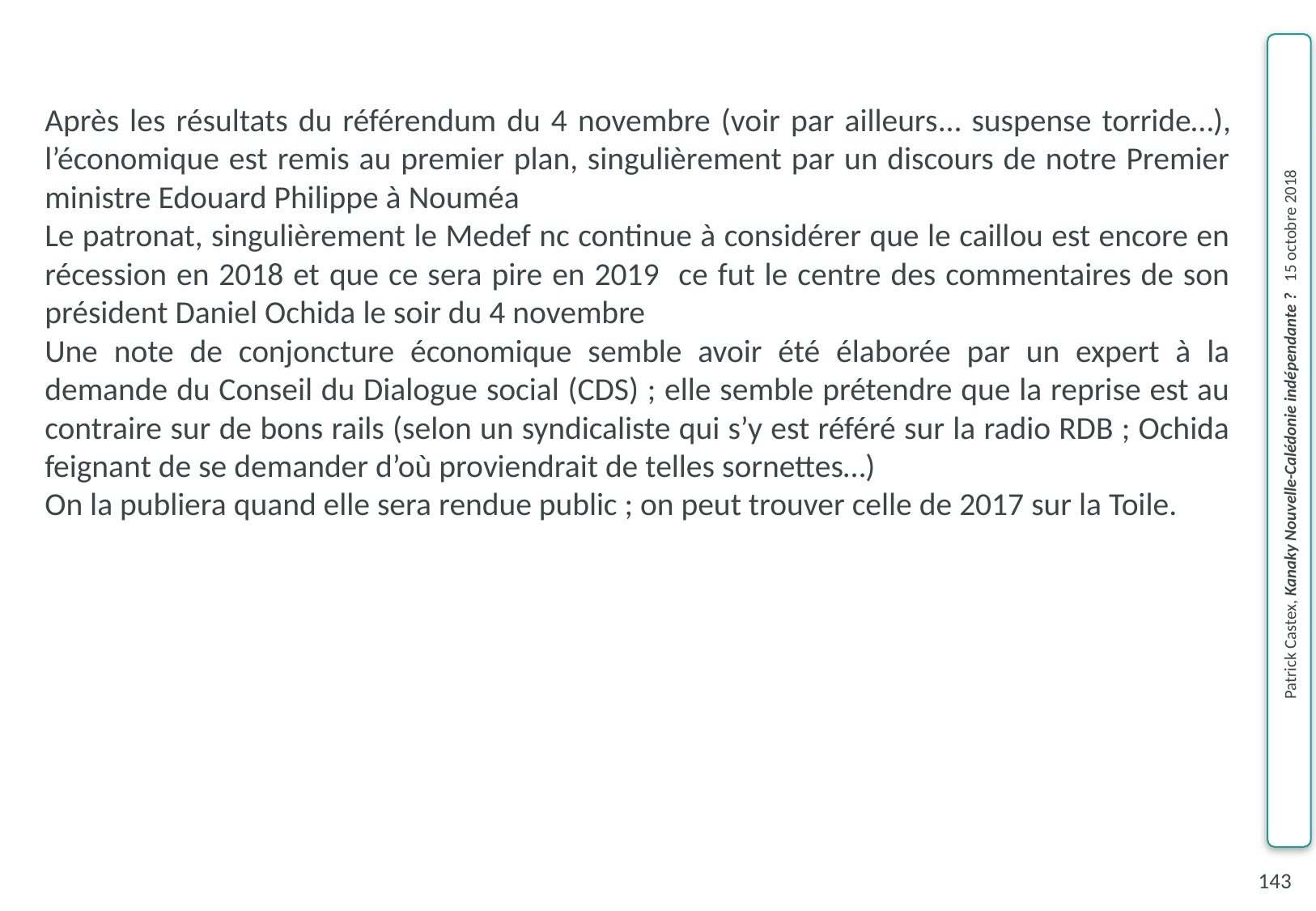

Après les résultats du référendum du 4 novembre (voir par ailleurs… suspense torride…), l’économique est remis au premier plan, singulièrement par un discours de notre Premier ministre Edouard Philippe à Nouméa
Le patronat, singulièrement le Medef nc continue à considérer que le caillou est encore en récession en 2018 et que ce sera pire en 2019  ce fut le centre des commentaires de son président Daniel Ochida le soir du 4 novembre
Une note de conjoncture économique semble avoir été élaborée par un expert à la demande du Conseil du Dialogue social (CDS) ; elle semble prétendre que la reprise est au contraire sur de bons rails (selon un syndicaliste qui s’y est référé sur la radio RDB ; Ochida feignant de se demander d’où proviendrait de telles sornettes…)
On la publiera quand elle sera rendue public ; on peut trouver celle de 2017 sur la Toile.